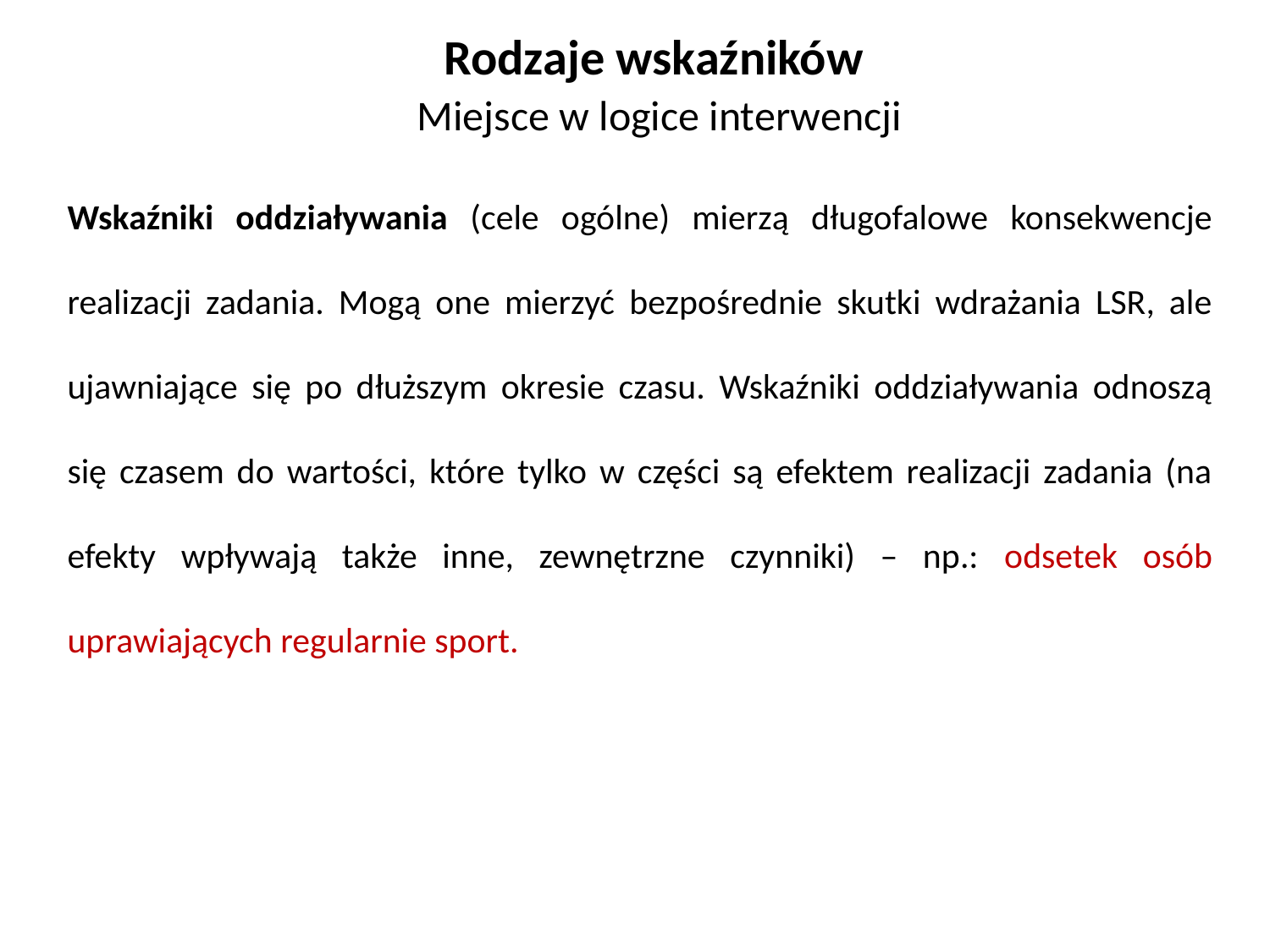

Rodzaje wskaźników
Miejsce w logice interwencji
Wskaźniki oddziaływania (cele ogólne) mierzą długofalowe konsekwencje realizacji zadania. Mogą one mierzyć bezpośrednie skutki wdrażania LSR, ale ujawniające się po dłuższym okresie czasu. Wskaźniki oddziaływania odnoszą się czasem do wartości, które tylko w części są efektem realizacji zadania (na efekty wpływają także inne, zewnętrzne czynniki) – np.: odsetek osób uprawiających regularnie sport.